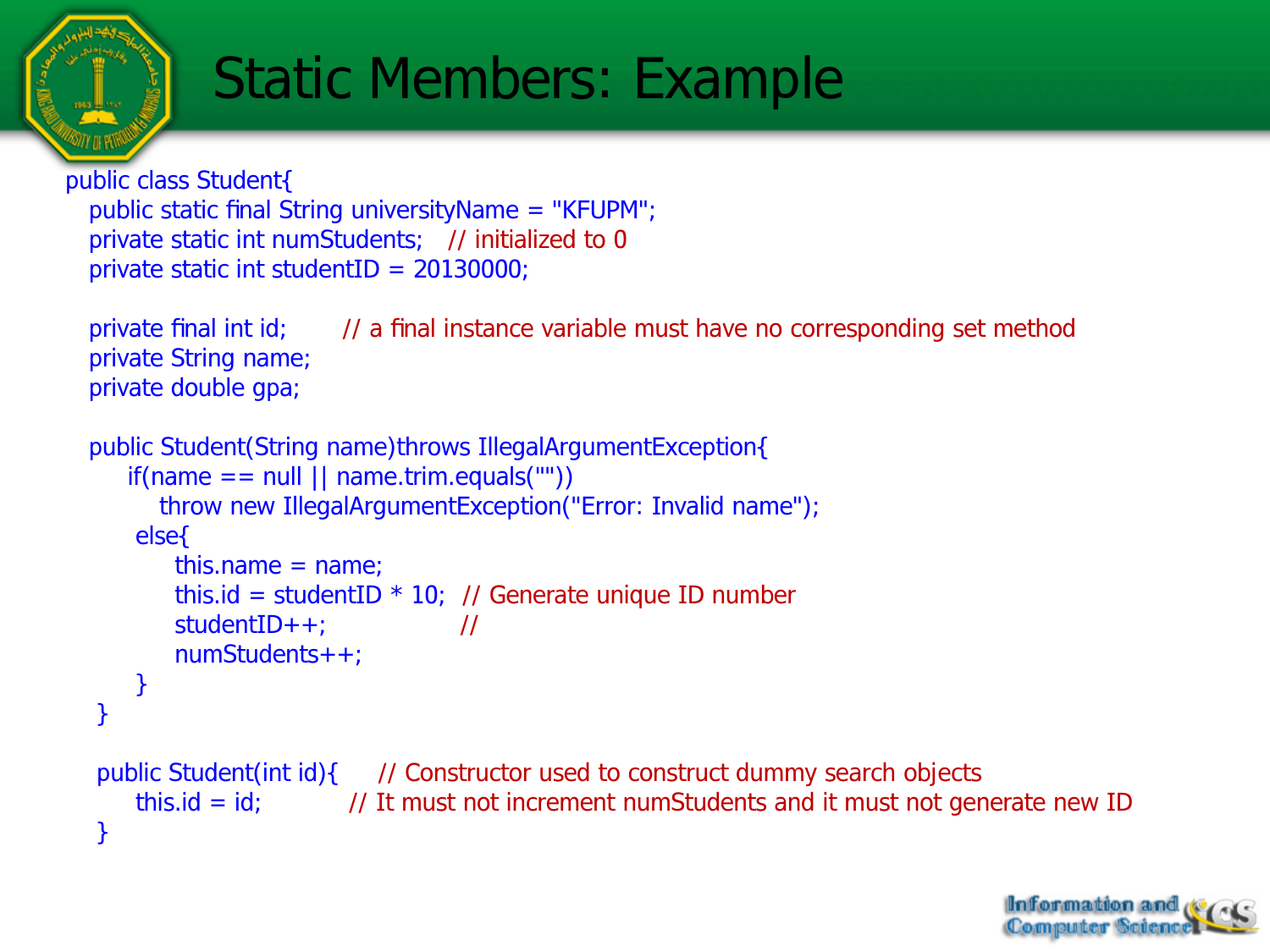

# Static Members: Example
public class Student{
   public static final String universityName = "KFUPM";
   private static int numStudents;   // initialized to 0
   private static int studentID = 20130000;

   private final int id;       // a final instance variable must have no corresponding set method
   private String name;
   private double gpa;

   public Student(String name)throws IllegalArgumentException{
        if(name == null || name.trim.equals(""))
            throw new IllegalArgumentException("Error: Invalid name");
         else{
              this.name = name;
              this.id = studentID * 10;  // Generate unique ID number
              studentID++;                 //
              numStudents++;
         }
    }

    public Student(int id){     // Constructor used to construct dummy search objects
         this.id = id;           // It must not increment numStudents and it must not generate new ID
    }